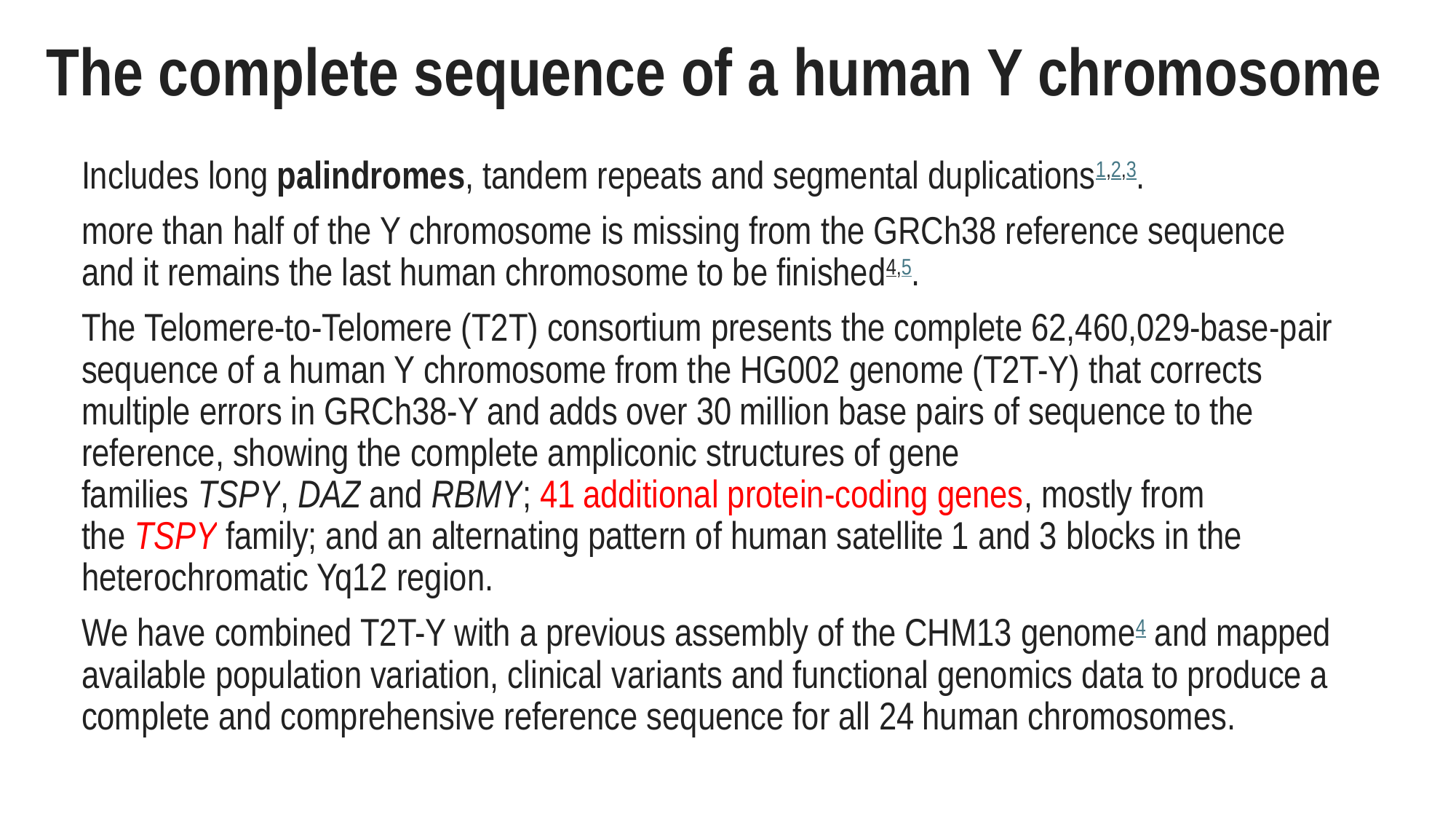

# The complete sequence of a human Y chromosome
Includes long palindromes, tandem repeats and segmental duplications1,2,3.
more than half of the Y chromosome is missing from the GRCh38 reference sequence and it remains the last human chromosome to be finished4,5.
The Telomere-to-Telomere (T2T) consortium presents the complete 62,460,029-base-pair sequence of a human Y chromosome from the HG002 genome (T2T-Y) that corrects multiple errors in GRCh38-Y and adds over 30 million base pairs of sequence to the reference, showing the complete ampliconic structures of gene families TSPY, DAZ and RBMY; 41 additional protein-coding genes, mostly from the TSPY family; and an alternating pattern of human satellite 1 and 3 blocks in the heterochromatic Yq12 region.
We have combined T2T-Y with a previous assembly of the CHM13 genome4 and mapped available population variation, clinical variants and functional genomics data to produce a complete and comprehensive reference sequence for all 24 human chromosomes.